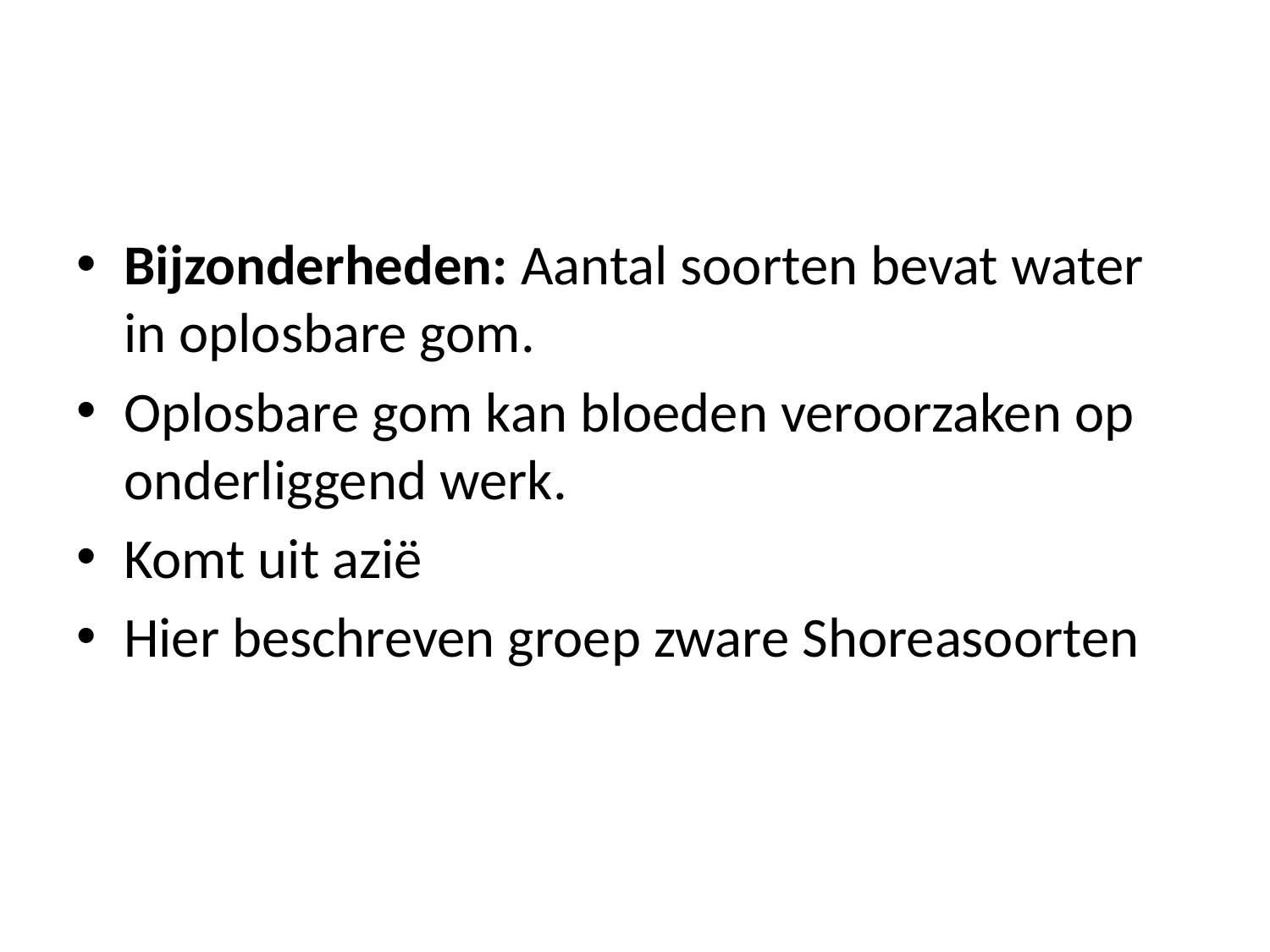

#
Bijzonderheden: Aantal soorten bevat water in oplosbare gom.
Oplosbare gom kan bloeden veroorzaken op onderliggend werk.
Komt uit azië
Hier beschreven groep zware Shoreasoorten